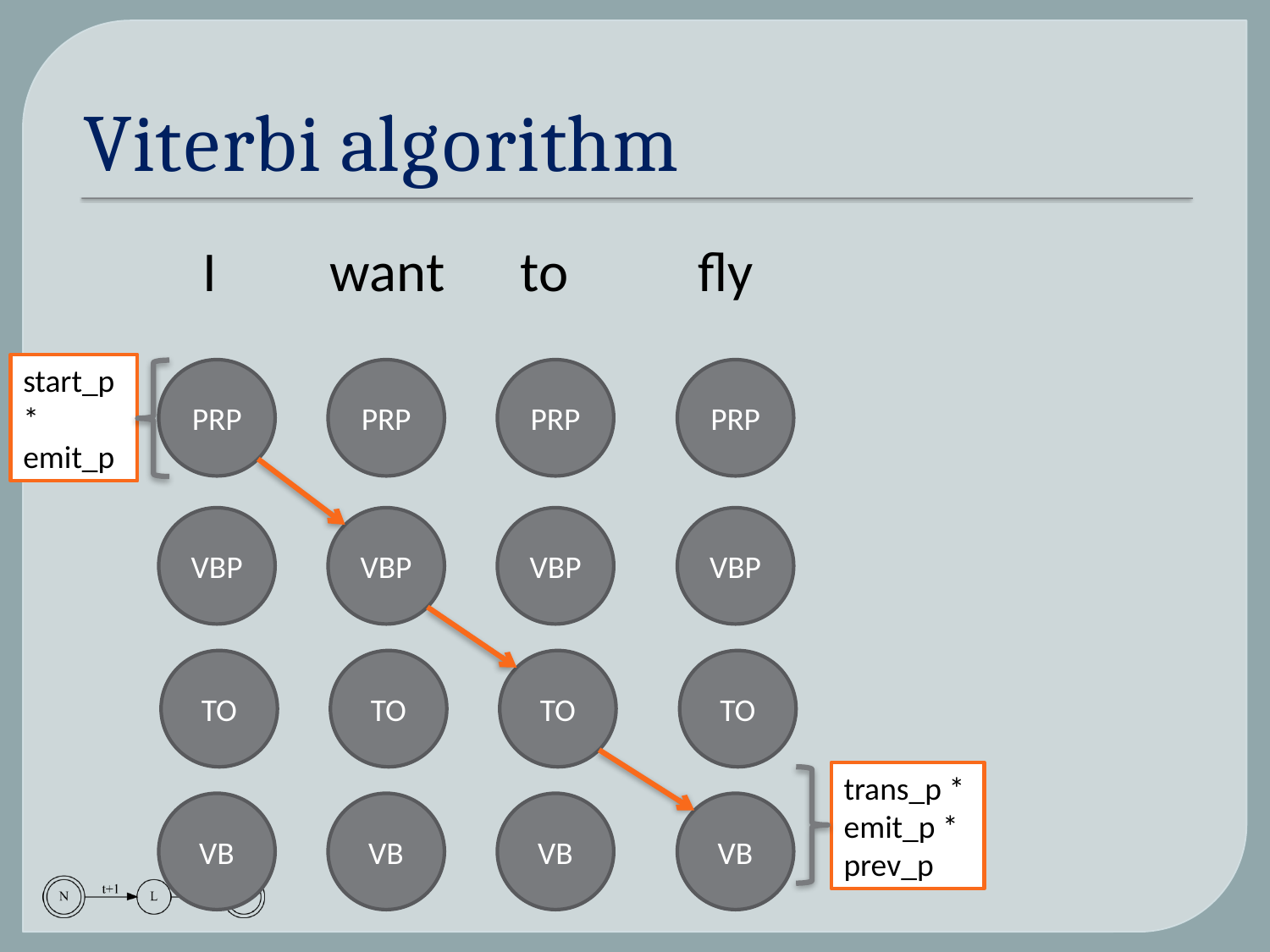

# Viterbi algorithm
	I	want	     to	         fly
start_p * emit_p
PRP
PRP
PRP
PRP

VBP
VBP
VBP
VBP
TO
TO
TO
TO
trans_p * emit_p * prev_p

VB
VB
VB
VB